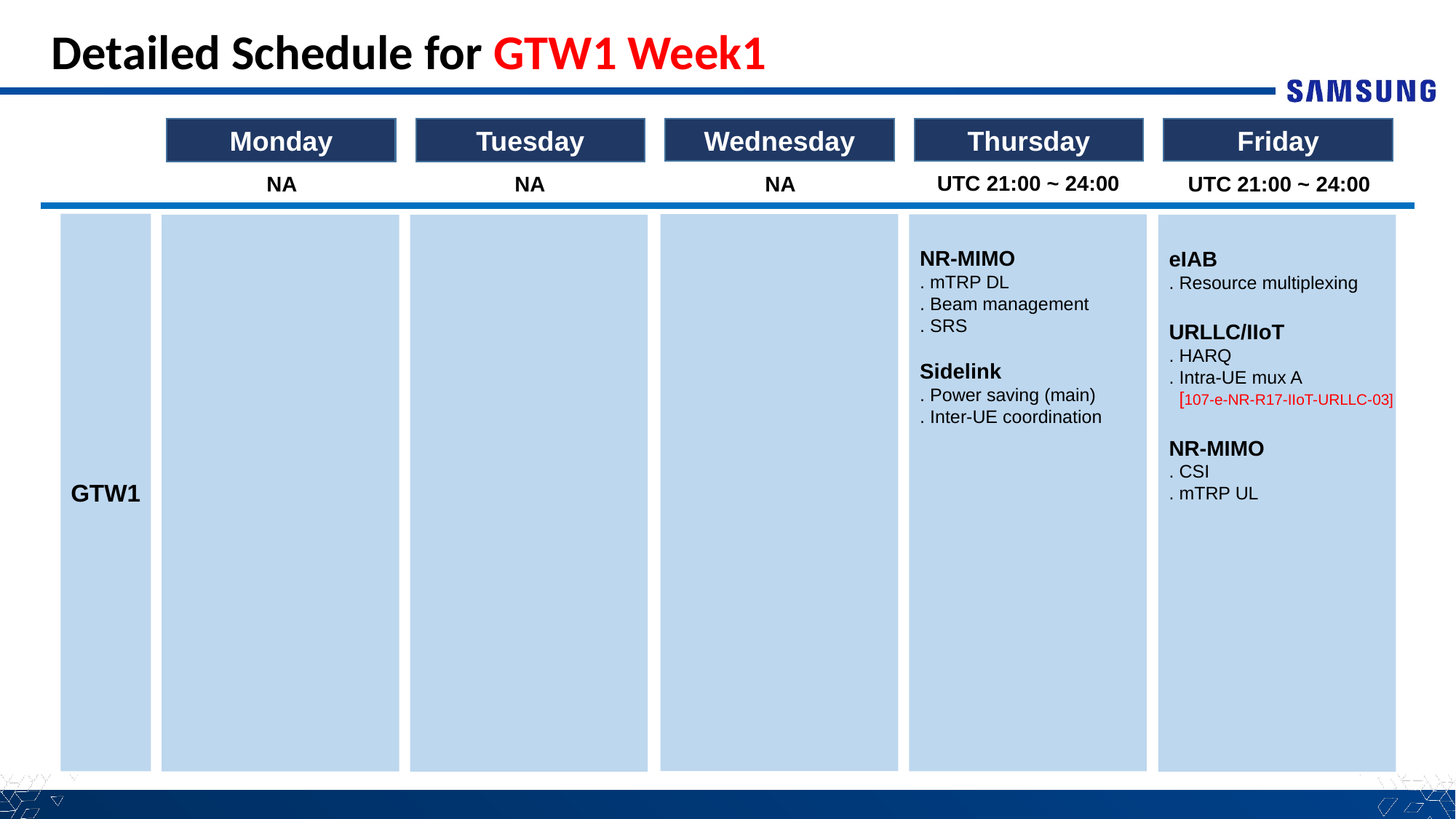

# Detailed Schedule for GTW1 Week1
Friday
Thursday
Wednesday
Tuesday
Monday
UTC 21:00 ~ 24:00
NA
UTC 21:00 ~ 24:00
NA
NA
GTW1

NR-MIMO
. mTRP DL
. Beam management
. SRS

Sidelink
. Power saving (main)
. Inter-UE coordination

eIAB
. Resource multiplexing

URLLC/IIoT
. HARQ
. Intra-UE mux A
  [107-e-NR-R17-IIoT-URLLC-03]

NR-MIMO
. CSI
. mTRP UL